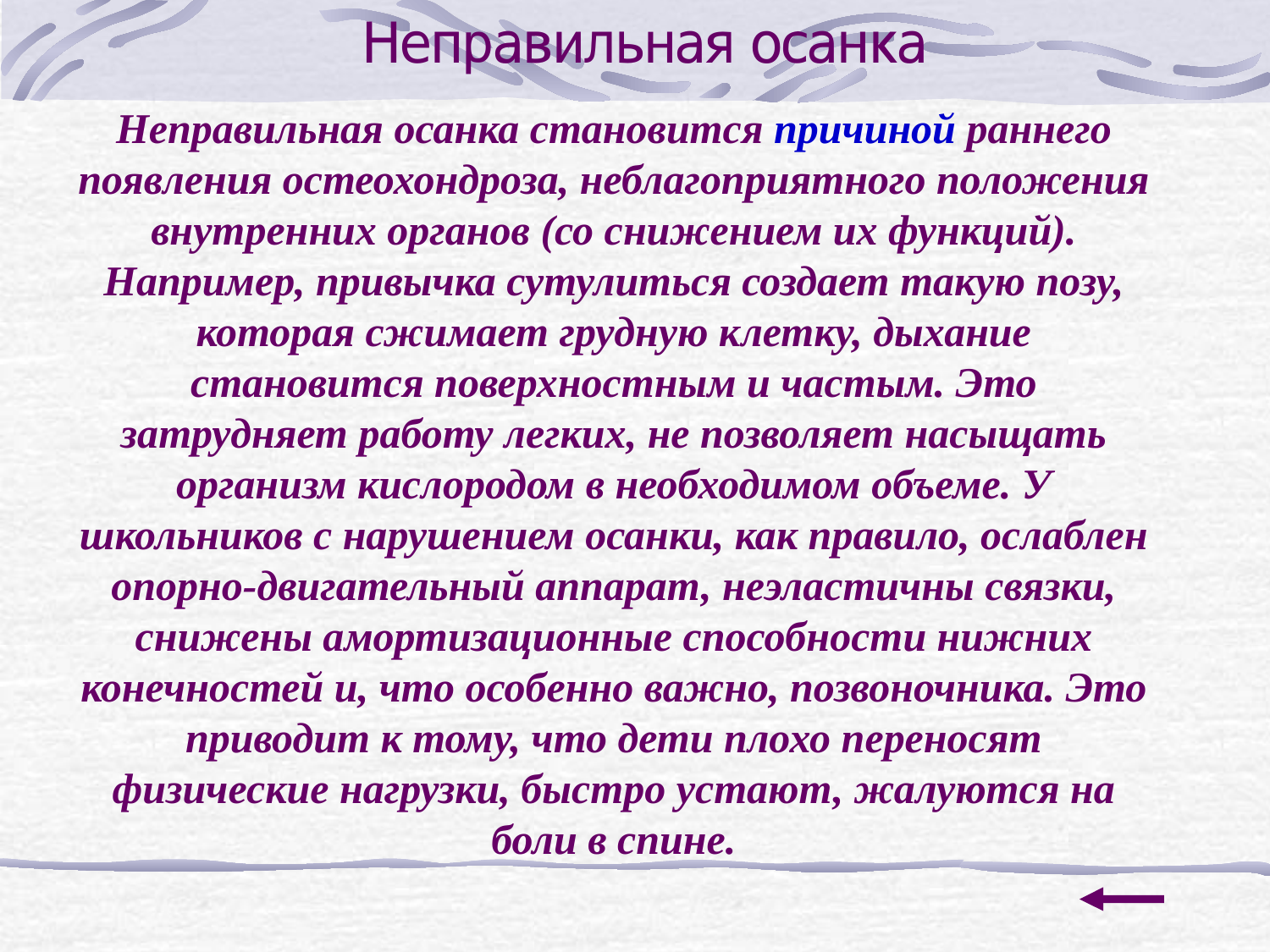

# Неправильная осанка
Неправильная осанка становится причиной раннего появления остеохондроза, неблагоприятного положения внутренних органов (со снижением их функций). Например, привычка сутулиться создает такую позу, которая сжимает грудную клетку, дыхание становится поверхностным и частым. Это затрудняет работу легких, не позволяет насыщать организм кислородом в необходимом объеме. У школьников с нарушением осанки, как правило, ослаблен опорно-двигательный аппарат, неэластичны связки, снижены амортизационные способности нижних конечностей и, что особенно важно, позвоночника. Это приводит к тому, что дети плохо переносят физические нагрузки, быстро устают, жалуются на боли в спине.